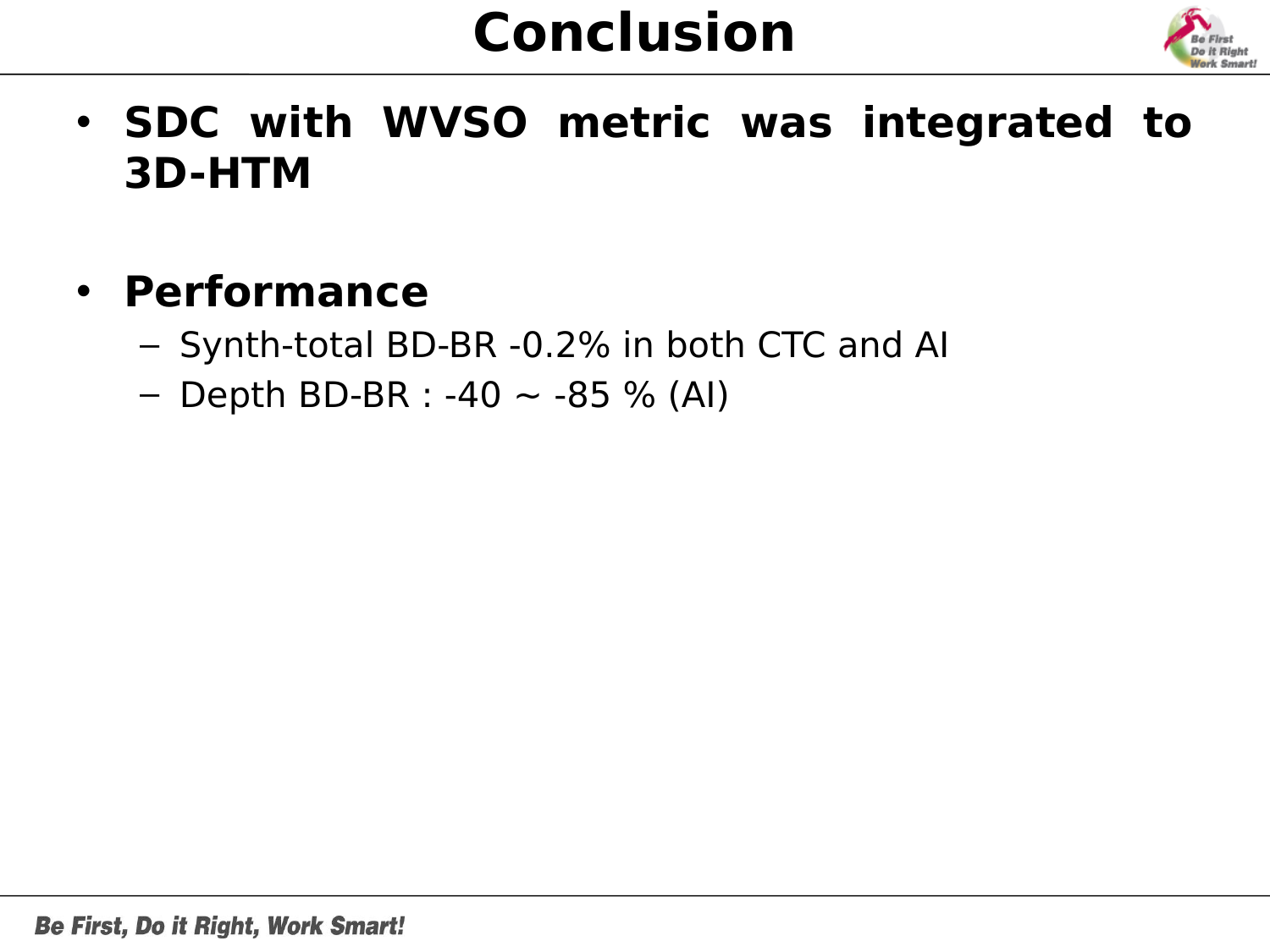

# Conclusion
SDC with WVSO metric was integrated to 3D-HTM

Performance
Synth-total BD-BR -0.2% in both CTC and AI
Depth BD-BR : -40 ~ -85 % (AI)